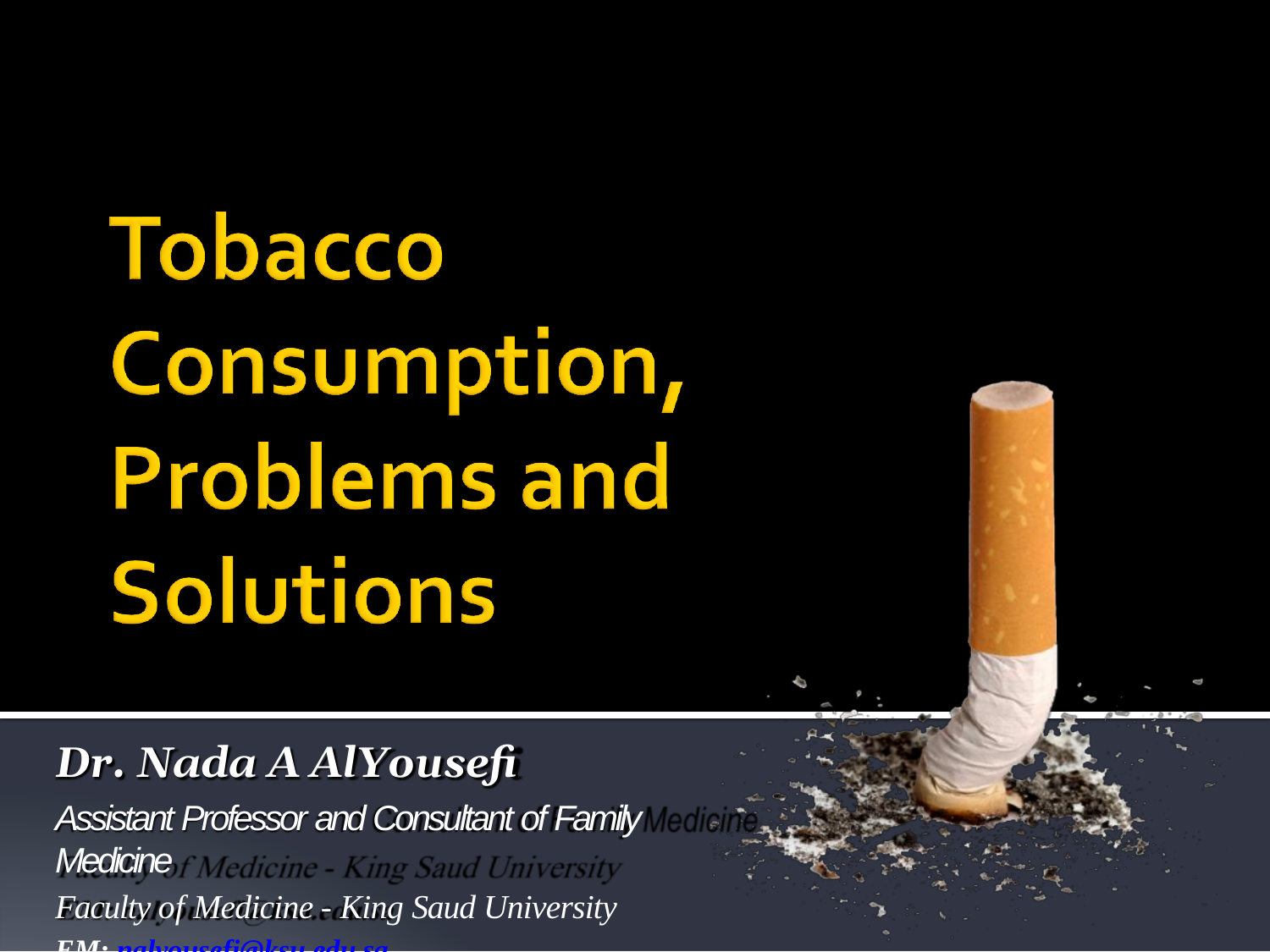

Dr. Nada A AlYousefi

Assistant Professor and Consultant of Family  Medicine
Faculty of Medicine - King Saud University
EM: nalyousefi@ksu.edu.sa